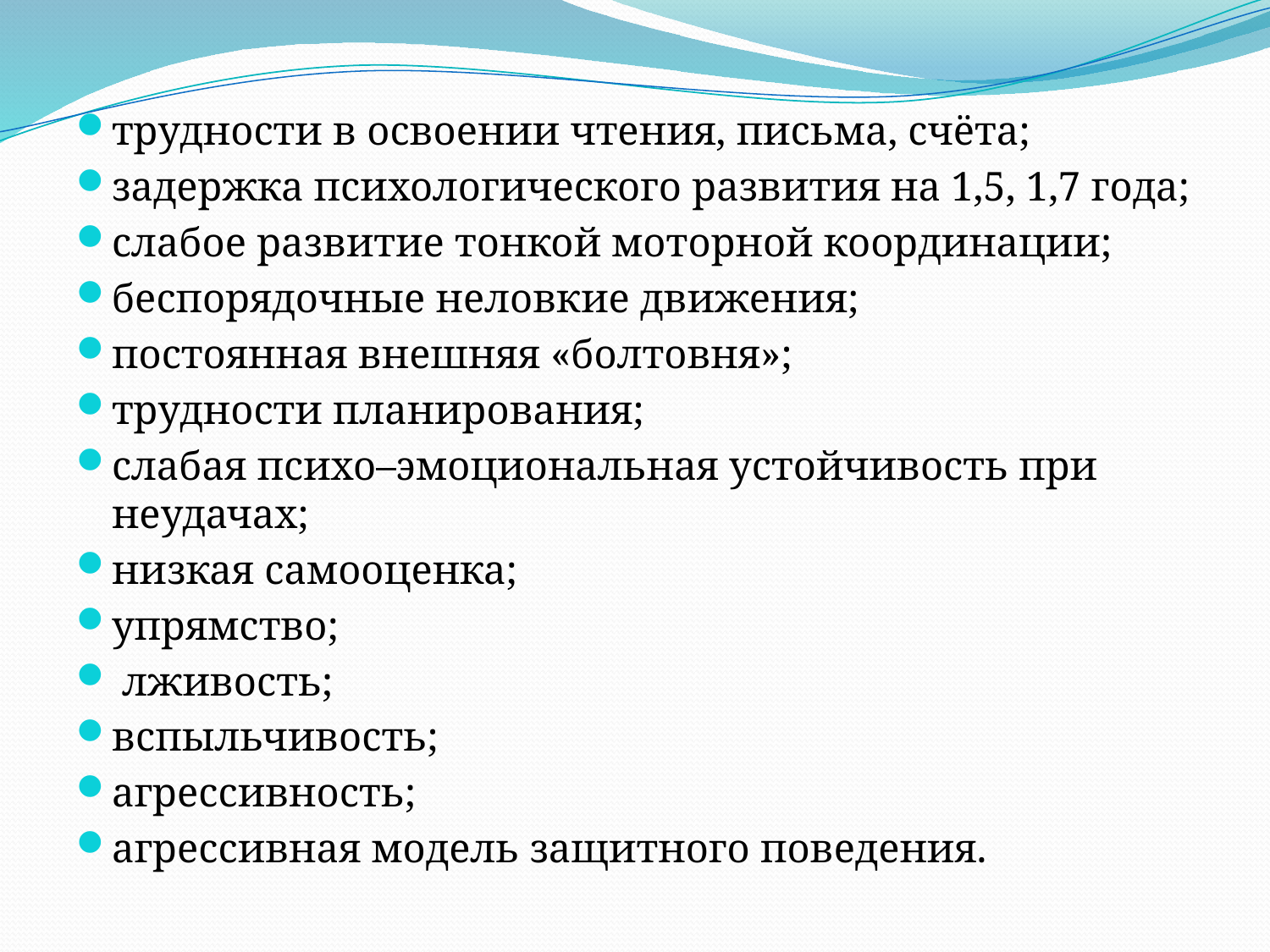

#
трудности в освоении чтения, письма, счёта;
задержка психологического развития на 1,5, 1,7 года;
слабое развитие тонкой моторной координации;
беспорядочные неловкие движения;
постоянная внешняя «болтовня»;
трудности планирования;
слабая психо–эмоциональная устойчивость при неудачах;
низкая самооценка;
упрямство;
 лживость;
вспыльчивость;
агрессивность;
агрессивная модель защитного поведения.